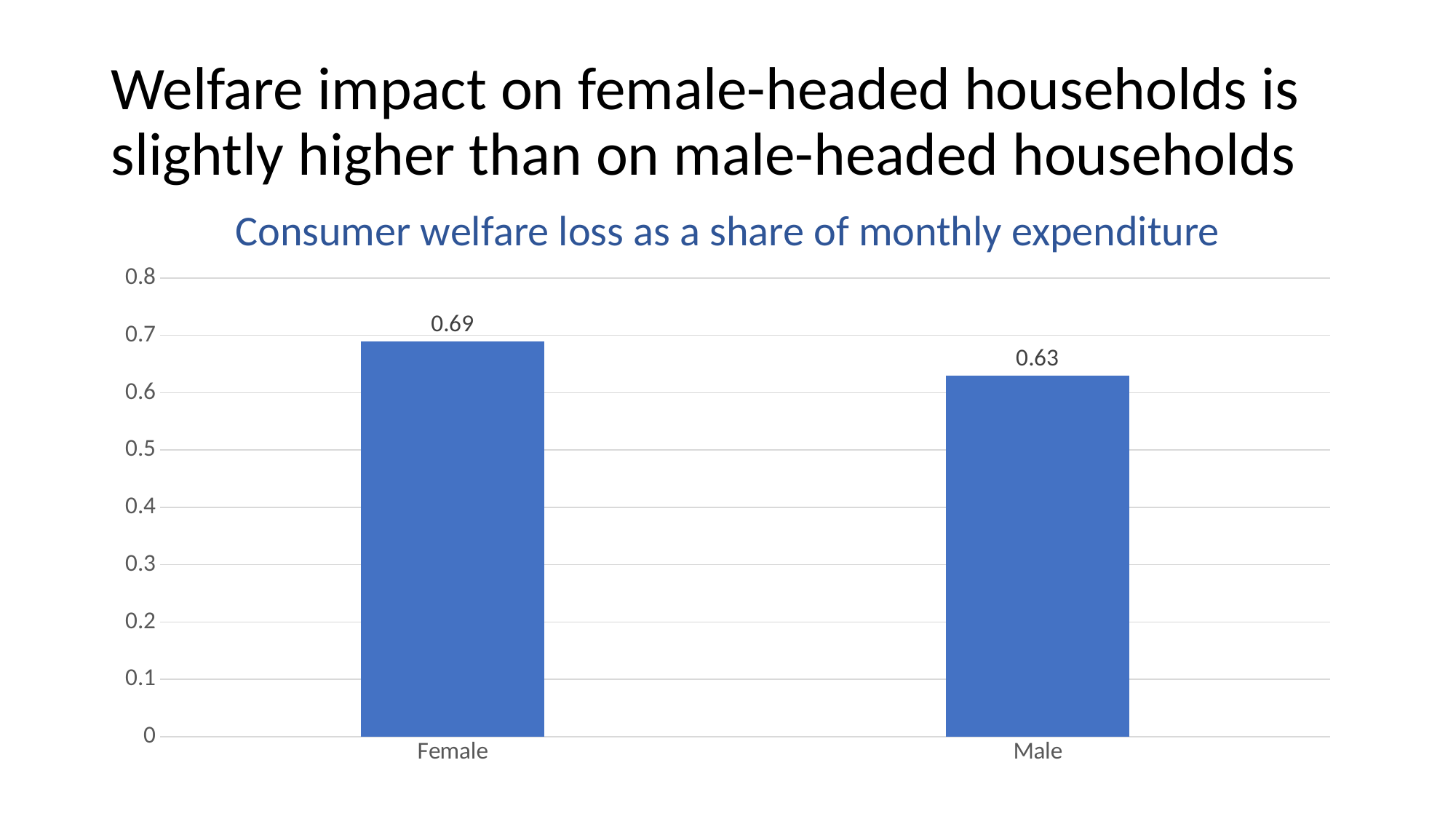

# Welfare impact on female-headed households is slightly higher than on male-headed households
Consumer welfare loss as a share of monthly expenditure

### Chart

| Category |  |
|---|---|
| Female | 0.69 |
| Male | 0.63 |